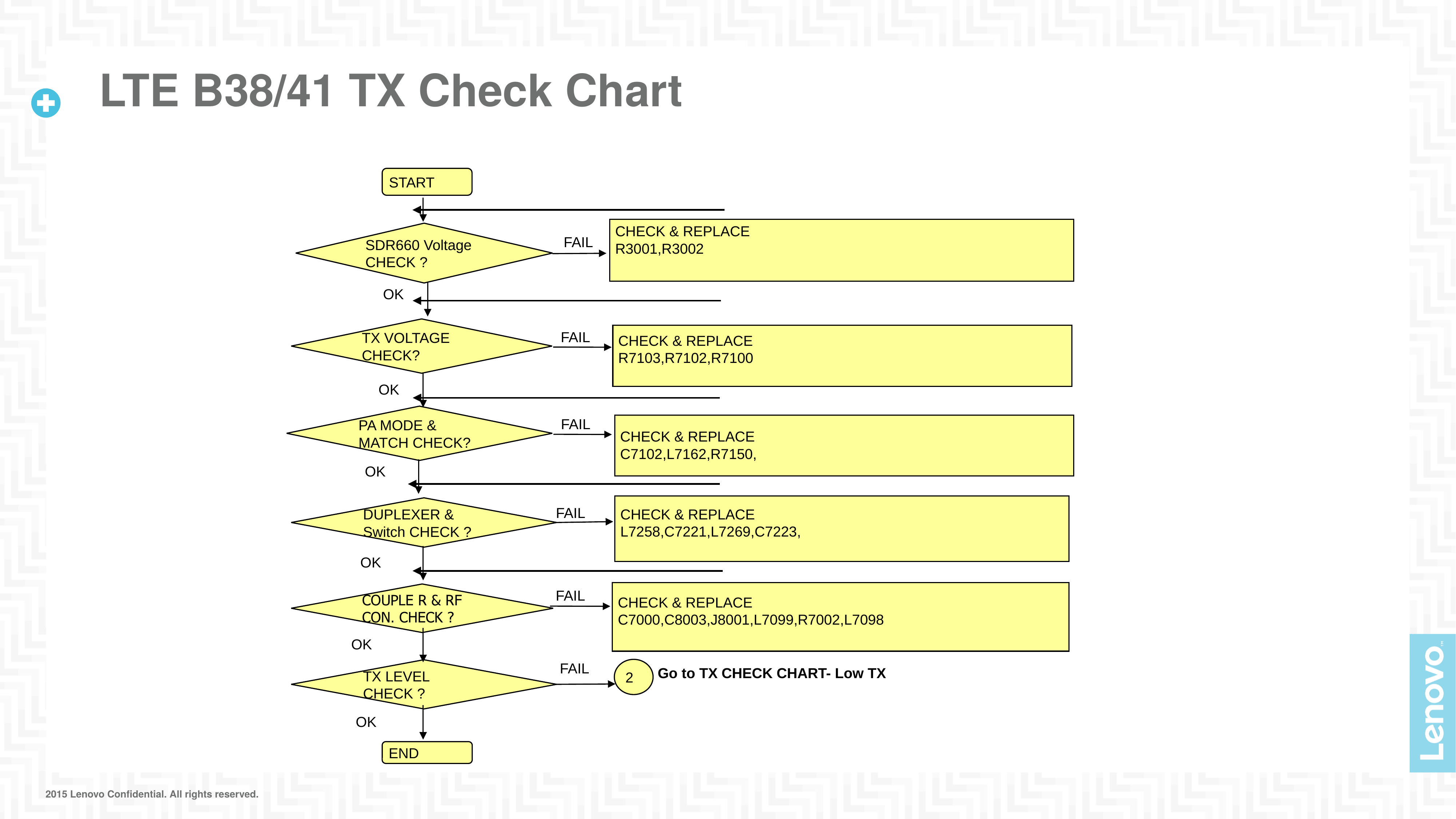

# LTE B38/41 TX Check Chart
START
CHECK & REPLACE
R3001,R3002

SDR660 Voltage CHECK ?

FAIL
OK
TX VOLTAGE CHECK?
FAIL
CHECK & REPLACE
R7103,R7102,R7100

OK

PA MODE & MATCH CHECK?
FAIL
CHECK & REPLACE
C7102,L7162,R7150,
OK
CHECK & REPLACE
L7258,C7221,L7269,C7223,

DUPLEXER & Switch CHECK ?
FAIL
OK
CHECK & REPLACE
C7000,C8003,J8001,L7099,R7002,L7098

FAIL
COUPLE R & RF CON. CHECK ?
OK
FAIL
2
TX LEVEL
CHECK ?
Go to TX CHECK CHART- Low TX
OK
END